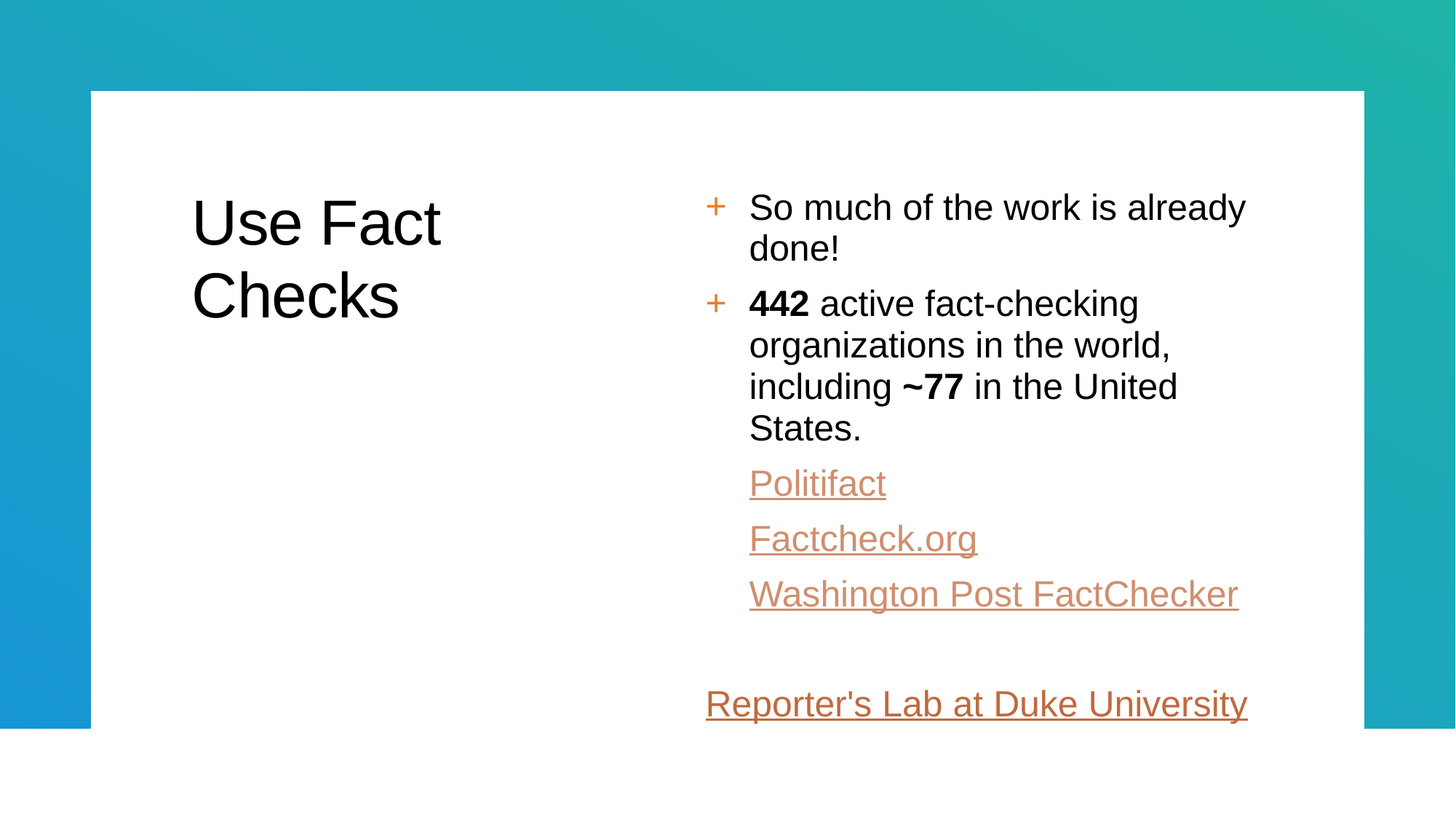

# Use Fact Checks
So much of the work is already done!
442 active fact-checking organizations in the world, including ~77 in the United States.
Politifact
Factcheck.org
Washington Post FactChecker

Reporter's Lab at Duke University